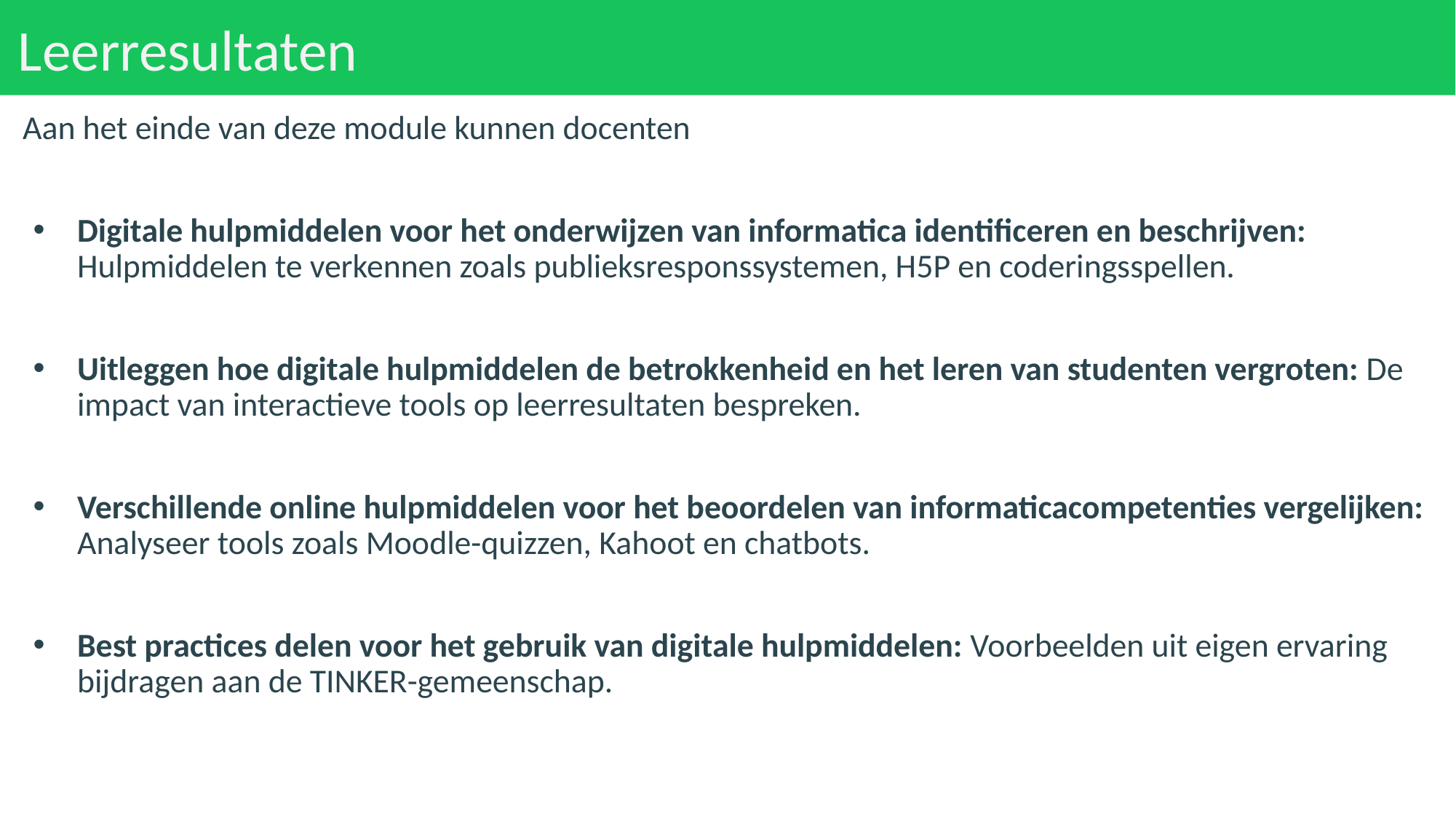

# Leerresultaten
Aan het einde van deze module kunnen docenten

Digitale hulpmiddelen voor het onderwijzen van informatica identificeren en beschrijven: Hulpmiddelen te verkennen zoals publieksresponssystemen, H5P en coderingsspellen.

Uitleggen hoe digitale hulpmiddelen de betrokkenheid en het leren van studenten vergroten: De impact van interactieve tools op leerresultaten bespreken.

Verschillende online hulpmiddelen voor het beoordelen van informaticacompetenties vergelijken: Analyseer tools zoals Moodle-quizzen, Kahoot en chatbots.

Best practices delen voor het gebruik van digitale hulpmiddelen: Voorbeelden uit eigen ervaring bijdragen aan de TINKER-gemeenschap.